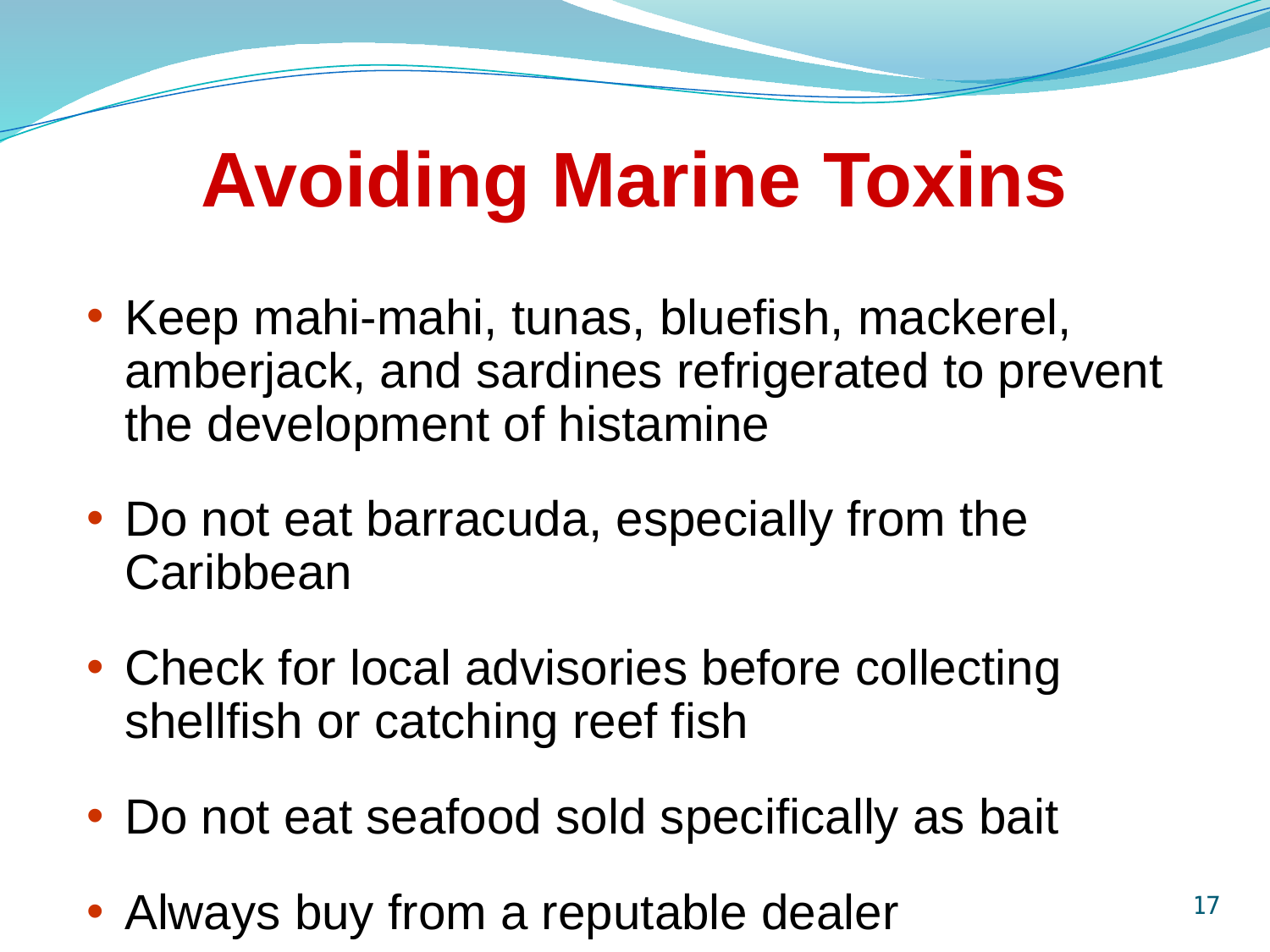

# Avoiding Marine Toxins
Keep mahi-mahi, tunas, bluefish, mackerel, amberjack, and sardines refrigerated to prevent the development of histamine
Do not eat barracuda, especially from the Caribbean
Check for local advisories before collecting shellfish or catching reef fish
Do not eat seafood sold specifically as bait
Always buy from a reputable dealer
17